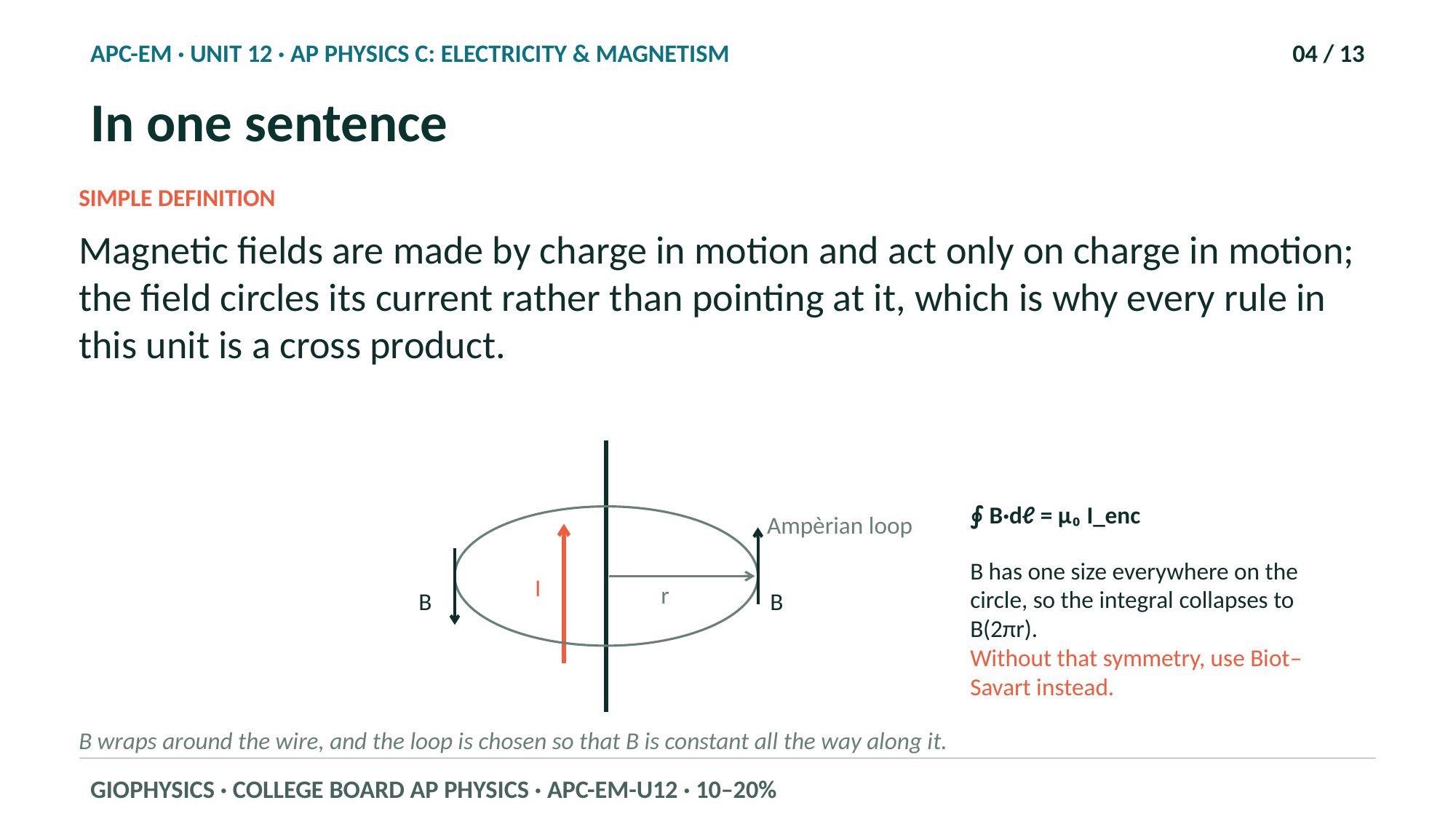

APC-EM · UNIT 12 · AP PHYSICS C: ELECTRICITY & MAGNETISM
04 / 13
In one sentence
SIMPLE DEFINITION
Magnetic fields are made by charge in motion and act only on charge in motion; the field circles its current rather than pointing at it, which is why every rule in this unit is a cross product.
∮ B·dℓ = μ₀ I_enc

Ampèrian loop
B has one size everywhere on the circle, so the integral collapses to B(2πr).
I
r
B
B
Without that symmetry, use Biot–Savart instead.
B wraps around the wire, and the loop is chosen so that B is constant all the way along it.

GIOPHYSICS · COLLEGE BOARD AP PHYSICS · APC-EM-U12 · 10–20%